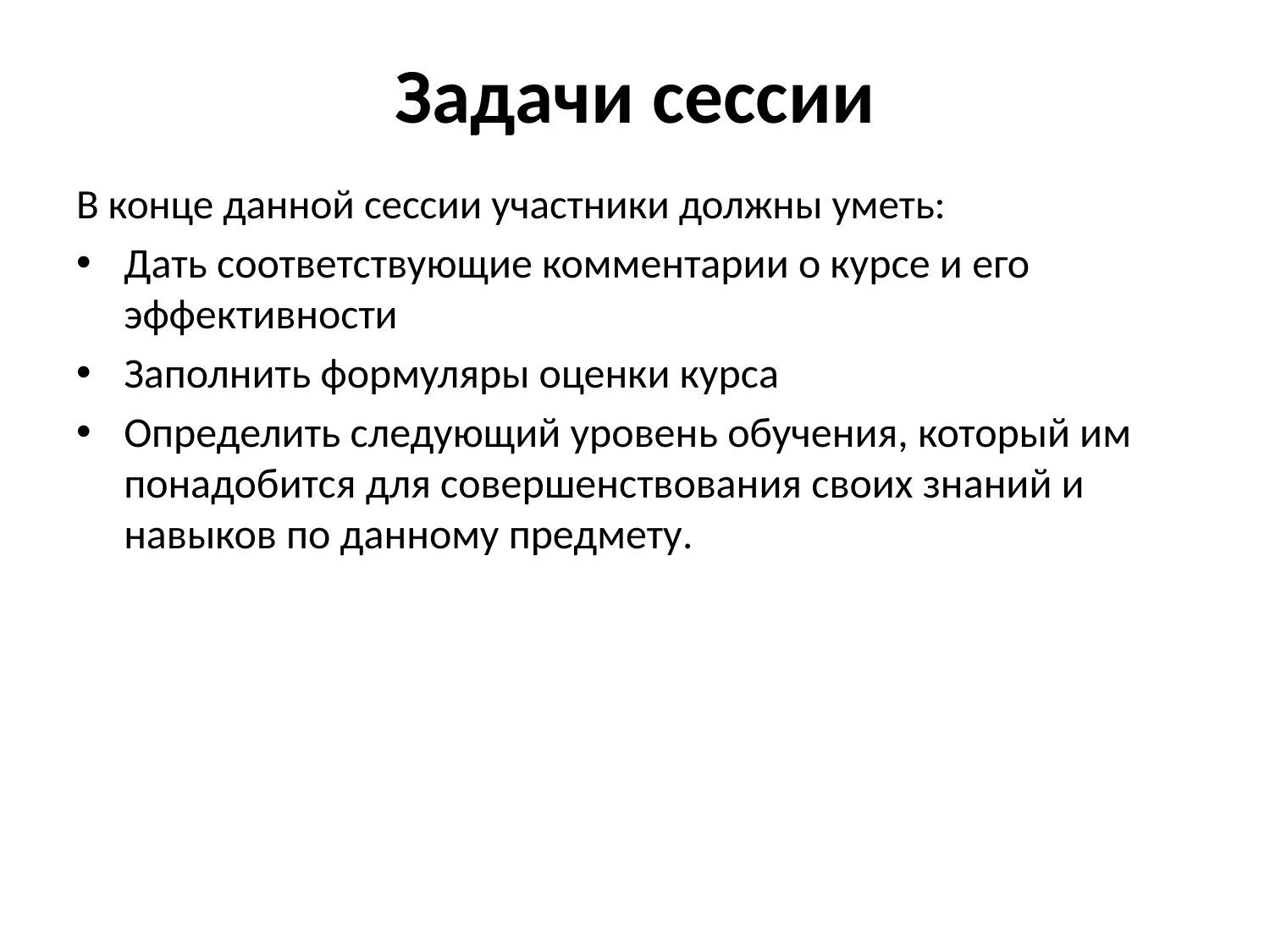

# Задачи сессии
В конце данной сессии участники должны уметь:
Дать соответствующие комментарии о курсе и его эффективности
Заполнить формуляры оценки курса
Определить следующий уровень обучения, который им понадобится для совершенствования своих знаний и навыков по данному предмету.